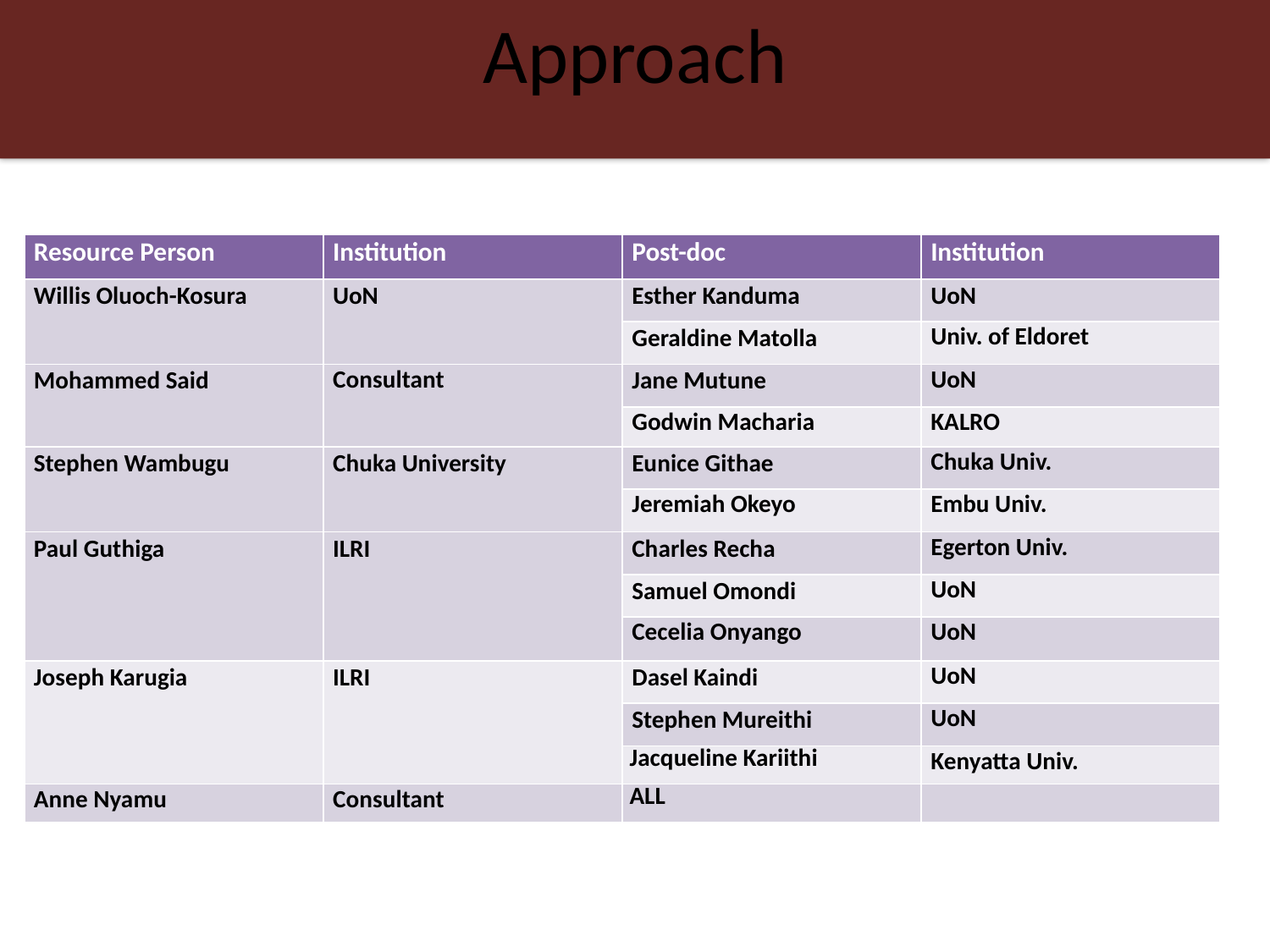

# Approach
| Resource Person | Institution | Post-doc | Institution |
| --- | --- | --- | --- |
| Willis Oluoch-Kosura | UoN | Esther Kanduma | UoN |
|  |  | Geraldine Matolla | Univ. of Eldoret |
| Mohammed Said | Consultant | Jane Mutune | UoN |
|  |  | Godwin Macharia | KALRO |
| Stephen Wambugu | Chuka University | Eunice Githae | Chuka Univ. |
|  |  | Jeremiah Okeyo | Embu Univ. |
| Paul Guthiga | ILRI | Charles Recha | Egerton Univ. |
|  |  | Samuel Omondi | UoN |
|  |  | Cecelia Onyango | UoN |
| Joseph Karugia | ILRI | Dasel Kaindi | UoN |
|  |  | Stephen Mureithi | UoN |
|  |  | Jacqueline Kariithi | Kenyatta Univ. |
| Anne Nyamu | Consultant | ALL |  |